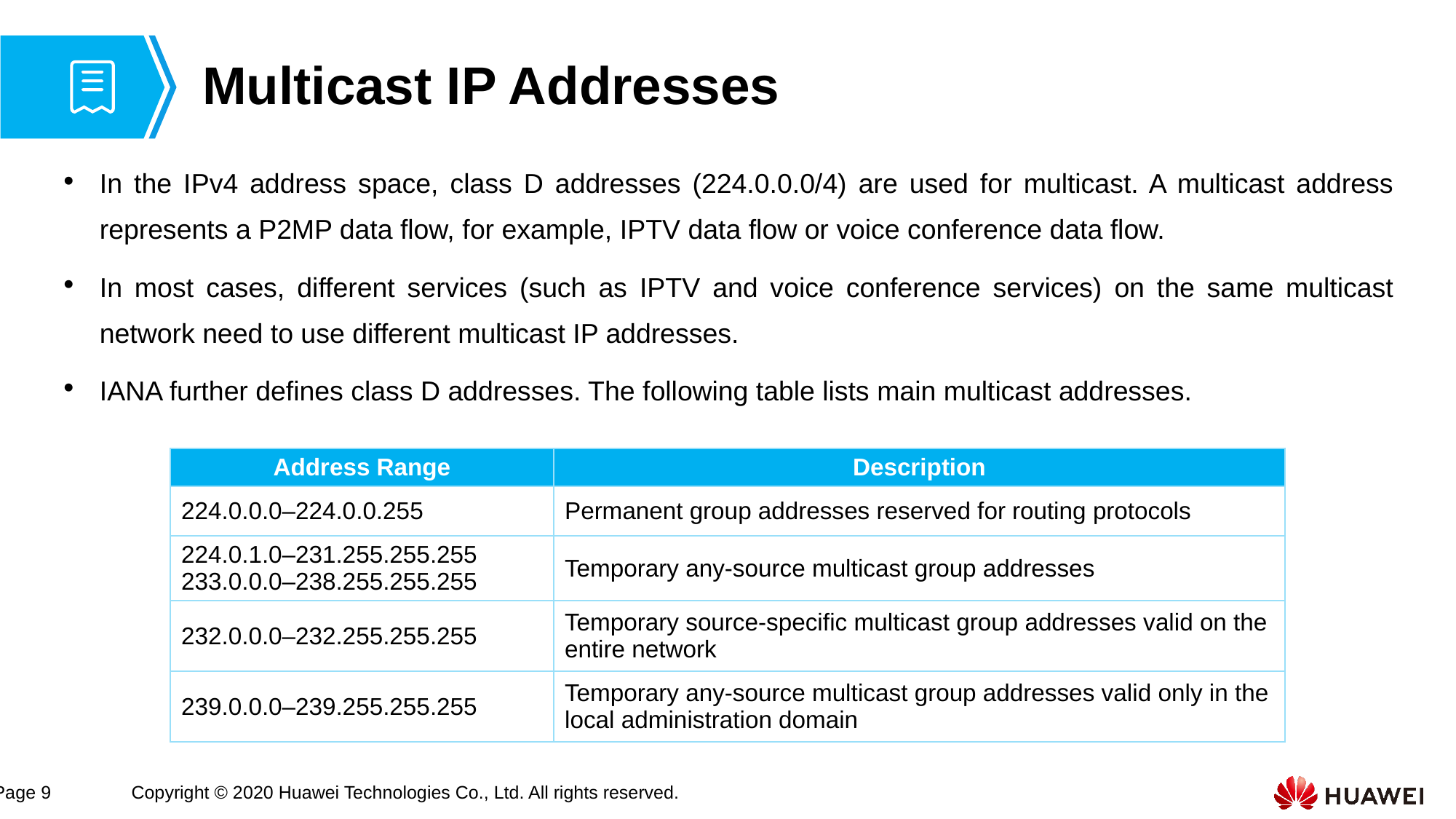

# Multicast IP Addresses
In the IPv4 address space, class D addresses (224.0.0.0/4) are used for multicast. A multicast address represents a P2MP data flow, for example, IPTV data flow or voice conference data flow.
In most cases, different services (such as IPTV and voice conference services) on the same multicast network need to use different multicast IP addresses.
IANA further defines class D addresses. The following table lists main multicast addresses.
| Address Range | Description |
| --- | --- |
| 224.0.0.0–224.0.0.255 | Permanent group addresses reserved for routing protocols |
| 224.0.1.0–231.255.255.255 233.0.0.0–238.255.255.255 | Temporary any-source multicast group addresses |
| 232.0.0.0–232.255.255.255 | Temporary source-specific multicast group addresses valid on the entire network |
| 239.0.0.0–239.255.255.255 | Temporary any-source multicast group addresses valid only in the local administration domain |